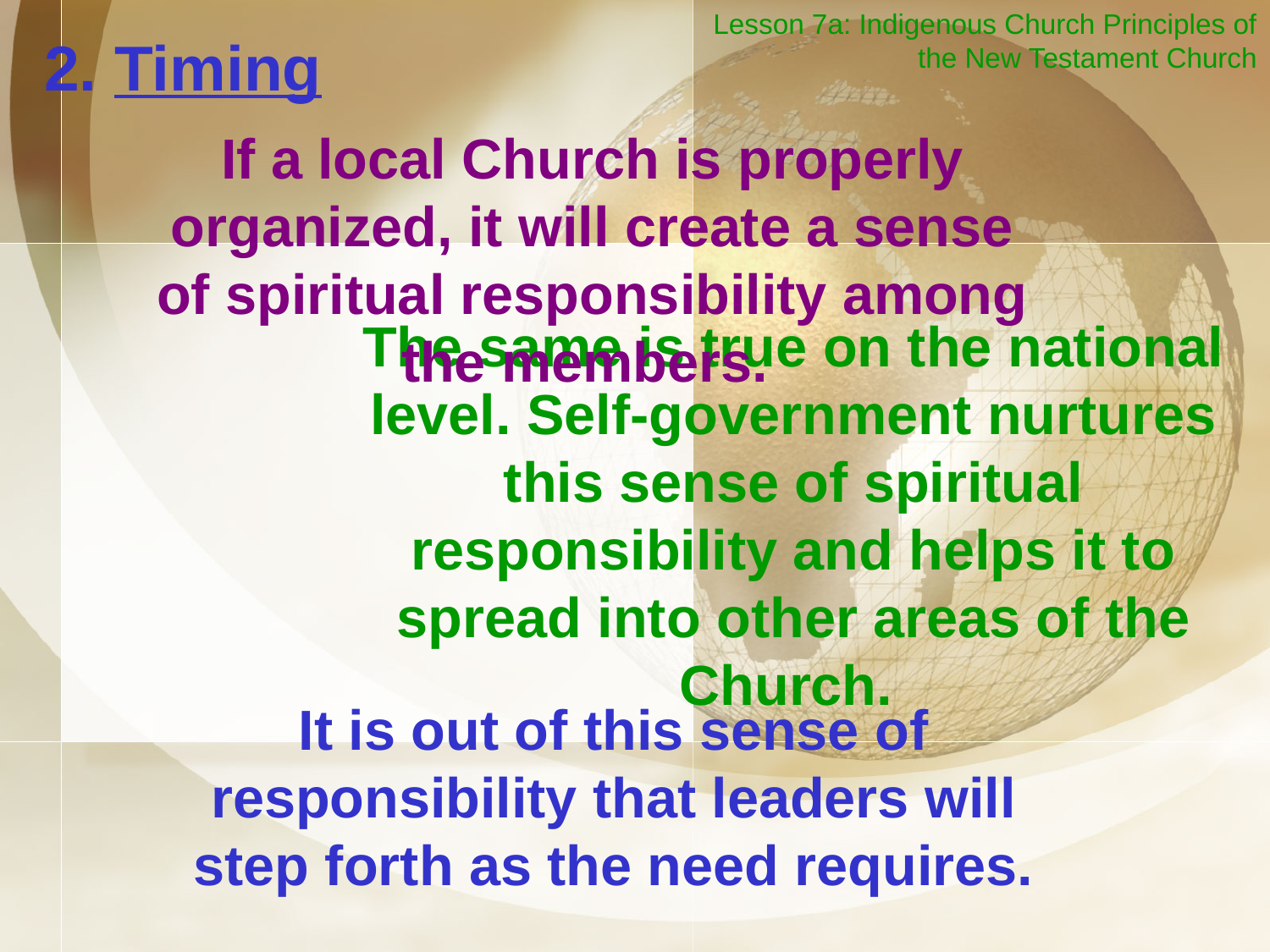

Lesson 7a: Indigenous Church Principles of the New Testament Church
2. Timing
If a local Church is properly organized, it will create a sense of spiritual responsibility among the members.
The same is true on the national level. Self-government nurtures this sense of spiritual responsibility and helps it to spread into other areas of the Church.
It is out of this sense of responsibility that leaders will step forth as the need requires.